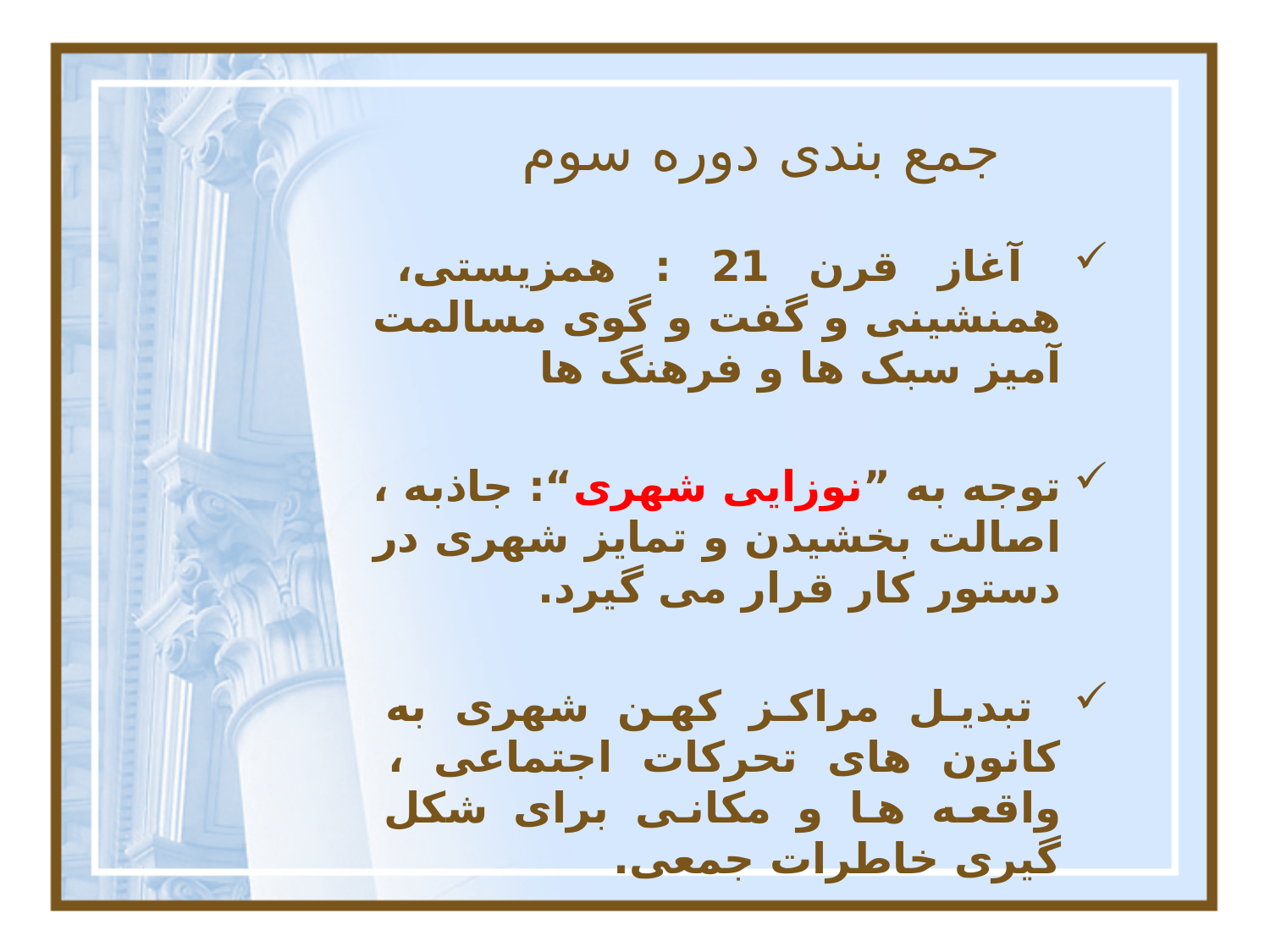

# جمع بندی دوره سوم
 آغاز قرن 21 : همزیستی، همنشینی و گفت و گوی مسالمت آمیز سبک ها و فرهنگ ها

توجه به ”نوزایی شهری“: جاذبه ، اصالت بخشیدن و تمایز شهری در دستور کار قرار می گیرد.

 تبدیل مراکز کهن شهری به کانون های تحرکات اجتماعی ، واقعه ها و مکانی برای شکل گیری خاطرات جمعی.